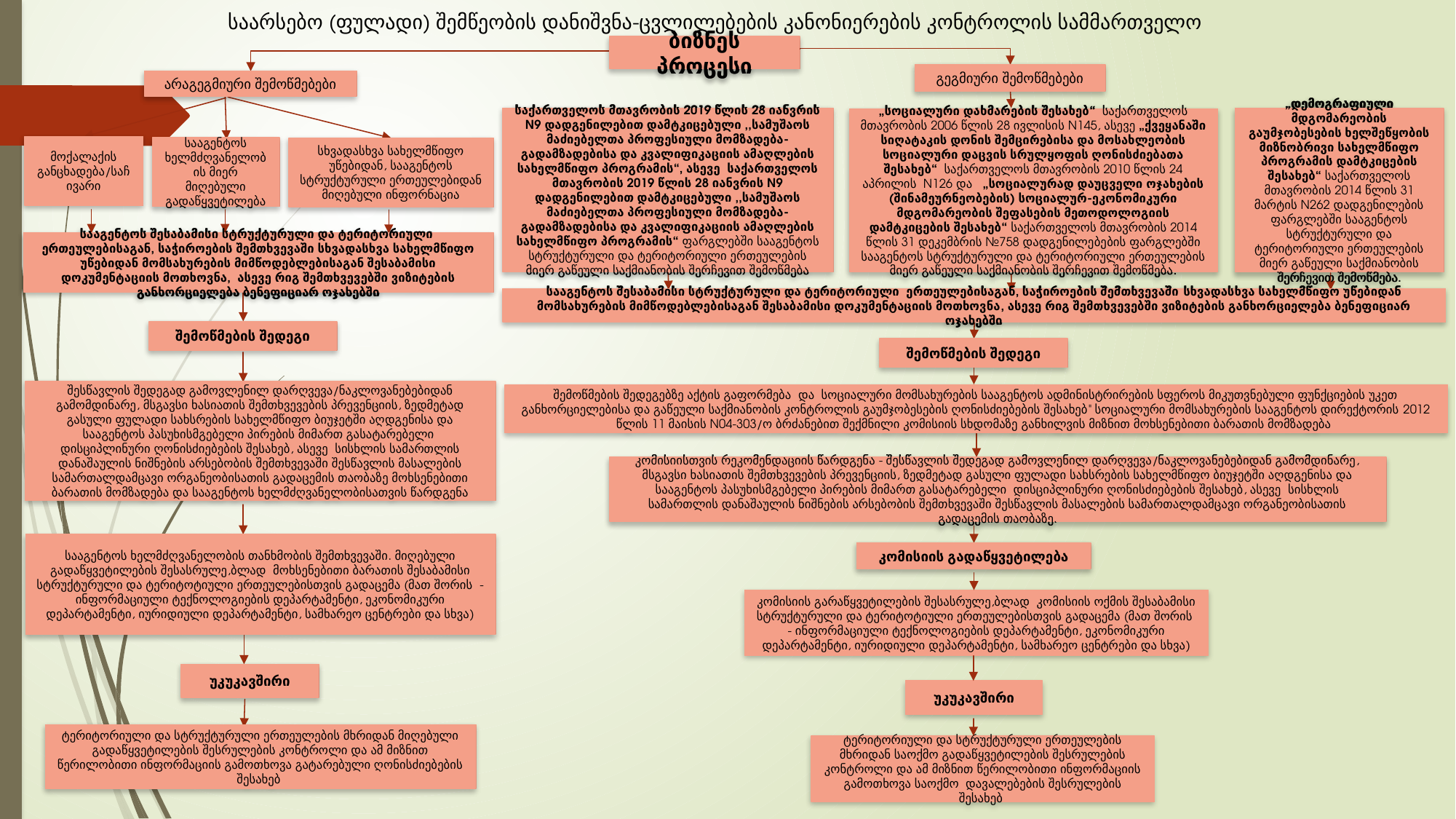

# საარსებო (ფულადი) შემწეობის დანიშვნა-ცვლილებების კანონიერების კონტროლის სამმართველო
ბიზნეს პროცესი
ბიზნეს პროცესი
გეგმიური შემოწმებები
გეგმიური შემოწმებები
არაგეგმიური შემოწმებები
არაგეგმიური შემოწმებები
საქართველოს მთავრობის 2019 წლის 28 იანვრის N9 დადგენილებით დამტკიცებული ,,სამუშაოს მაძიებელთა პროფესიული მომზადება-გადამზადებისა და კვალიფიკაციის ამაღლების სახელმწიფო პროგრამის“, ასევე  საქართველოს მთავრობის 2019 წლის 28 იანვრის N9 დადგენილებით დამტკიცებული ,,სამუშაოს მაძიებელთა პროფესიული მომზადება-გადამზადებისა და კვალიფიკაციის ამაღლების სახელმწიფო პროგრამის“ ფარგლებში სააგენტოს სტრუქტურული და ტერიტორიული ერთეულების მიერ გაწეული საქმიანობის შერჩევით შემოწმება
საქართველოს მთავრობის 2019 წლის 28 იანვრის N9 დადგენილებით დამტკიცებული ,,სამუშაოს მაძიებელთა პროფესიული მომზადება-გადამზადებისა და კვალიფიკაციის ამაღლების სახელმწიფო პროგრამის“, ასევე  საქართველოს მთავრობის 2019 წლის 28 იანვრის N9 დადგენილებით დამტკიცებული ,,სამუშაოს მაძიებელთა პროფესიული მომზადება-გადამზადებისა და კვალიფიკაციის ამაღლების სახელმწიფო პროგრამის“ ფარგლებში სააგენტოს სტრუქტურული და ტერიტორიული ერთეულების მიერ გაწეული საქმიანობის შერჩევით შემოწმება
„დემოგრაფიული მდგომარეობის გაუმჯობესების ხელშეწყობის მიზნობრივი სახელმწიფო პროგრამის დამტკიცების შესახებ“ საქართველოს მთავრობის 2014 წლის 31 მარტის N262 დადგენილების ფარგლებში სააგენტოს სტრუქტურული და ტერიტორიული ერთეულების მიერ გაწეული საქმიანობის შერჩევით შემოწმება.
„დემოგრაფიული მდგომარეობის გაუმჯობესების ხელშეწყობის მიზნობრივი სახელმწიფო პროგრამის დამტკიცების შესახებ“ საქართველოს მთავრობის 2014 წლის 31 მარტის N262 დადგენილების ფარგლებში სააგენტოს სტრუქტურული და ტერიტორიული ერთეულების მიერ გაწეული საქმიანობის შერჩევით შემოწმება.
„სოციალური დახმარების შესახებ“  საქართველოს მთავრობის 2006 წლის 28 ივლისის N145, ასევე „ქვეყანაში სიღატაკის დონის შემცირებისა და მოსახლეობის სოციალური დაცვის სრულყოფის ღონისძიებათა შესახებ“  საქართველოს მთავრობის 2010 წლის 24 აპრილის  N126 და   „სოციალურად დაუცველი ოჯახების (შინამეურნეობების) სოციალურ-ეკონომიკური მდგომარეობის შეფასების მეთოდოლოგიის დამტკიცების შესახებ“ საქართველოს მთავრობის 2014 წლის 31 დეკემბრის №758 დადგენილებების ფარგლებში სააგენტოს სტრუქტურული და ტერიტორიული ერთეულების მიერ გაწეული საქმიანობის შერჩევით შემოწმება.
„სოციალური დახმარების შესახებ“  საქართველოს მთავრობის 2006 წლის 28 ივლისის N145, ასევე „ქვეყანაში სიღატაკის დონის შემცირებისა და მოსახლეობის სოციალური დაცვის სრულყოფის ღონისძიებათა შესახებ“  საქართველოს მთავრობის 2010 წლის 24 აპრილის  N126 და   „სოციალურად დაუცველი ოჯახების (შინამეურნეობების) სოციალურ-ეკონომიკური მდგომარეობის შეფასების მეთოდოლოგიის დამტკიცების შესახებ“ საქართველოს მთავრობის 2014 წლის 31 დეკემბრის №758 დადგენილებების ფარგლებში სააგენტოს სტრუქტურული და ტერიტორიული ერთეულების მიერ გაწეული საქმიანობის შერჩევით შემოწმება.
მოქალაქის განცხადება/საჩივარი
მოქალაქის განცხადება/საჩივარი
სააგენტოს ხელმძღვანელობის მიერ მიღებული გადაწყვეტილება
სააგენტოს ხელმძღვანელობის მიერ მიღებული გადაწყვეტილება
სხვადასხვა სახელმწიფო უწებიდან, სააგენტოს სტრუქტურული ერთეულებიდან მიღებული ინფორნაცია
სხვადასხვა სახელმწიფო უწებიდან, სააგენტოს სტრუქტურული ერთეულებიდან მიღებული ინფორნაცია
სააგენტოს შესაბამისი სტრუქტურული და ტერიტორიული  ერთეულებისაგან, საჭიროების შემთხვევაში სხვადასხვა სახელმწიფო უწებიდან მომსახურების მიმწოდებლებისაგან შესაბამისი დოკუმენტაციის მოთხოვნა,  ასევე რიგ შემთხვევებში ვიზიტების განხორციელება ბენეფიციარ ოჯახებში
სააგენტოს შესაბამისი სტრუქტურული და ტერიტორიული  ერთეულებისაგან, საჭიროების შემთხვევაში სხვადასხვა სახელმწიფო უწებიდან მომსახურების მიმწოდებლებისაგან შესაბამისი დოკუმენტაციის მოთხოვნა,  ასევე რიგ შემთხვევებში ვიზიტების განხორციელება ბენეფიციარ ოჯახებში
სააგენტოს შესაბამისი სტრუქტურული და ტერიტორიული  ერთეულებისაგან, საჭიროების შემთხვევაში სხვადასხვა სახელმწიფო უწებიდან მომსახურების მიმწოდებლებისაგან შესაბამისი დოკუმენტაციის მოთხოვნა, ასევე რიგ შემთხვევებში ვიზიტების განხორციელება ბენეფიციარ ოჯახებში
სააგენტოს შესაბამისი სტრუქტურული და ტერიტორიული  ერთეულებისაგან, საჭიროების შემთხვევაში სხვადასხვა სახელმწიფო უწებიდან მომსახურების მიმწოდებლებისაგან შესაბამისი დოკუმენტაციის მოთხოვნა, ასევე რიგ შემთხვევებში ვიზიტების განხორციელება ბენეფიციარ ოჯახებში
შემოწმების შედეგი
შემოწმების შედეგი
შემოწმების შედეგი
შემოწმების შედეგი

შესწავლის შედეგად გამოვლენილ დარღვევა/ნაკლოვანებებიდან გამომდინარე, მსგავსი ხასიათის შემთხვევების პრევენციის, ზედმეტად გასული ფულადი სახსრების სახელმწიფო ბიუჯეტში აღდგენისა და სააგენტოს პასუხისმგებელი პირების მიმართ გასატარებელი  დისციპლინური ღონისძიებების შესახებ, ასევე  სისხლის სამართლის დანაშაულის ნიშნების არსებობის შემთხვევაში შესწავლის მასალების სამართალდამცავი ორგანეობისათის გადაცემის თაობაზე მოხსენებითი ბარათის მომზადება და სააგენტოს ხელმძღვანელობისათვის წარდგენა

შესწავლის შედეგად გამოვლენილ დარღვევა/ნაკლოვანებებიდან გამომდინარე, მსგავსი ხასიათის შემთხვევების პრევენციის, ზედმეტად გასული ფულადი სახსრების სახელმწიფო ბიუჯეტში აღდგენისა და სააგენტოს პასუხისმგებელი პირების მიმართ გასატარებელი  დისციპლინური ღონისძიებების შესახებ, ასევე  სისხლის სამართლის დანაშაულის ნიშნების არსებობის შემთხვევაში შესწავლის მასალების სამართალდამცავი ორგანეობისათის გადაცემის თაობაზე მოხსენებითი ბარათის მომზადება და სააგენტოს ხელმძღვანელობისათვის წარდგენა

შემოწმების შედეგებზე აქტის გაფორმება  და  სოციალური მომსახურების სააგენტოს ადმინისტრირების სფეროს მიკუთვნებული ფუნქციების უკეთ განხორციელებისა და გაწეული საქმიანობის კონტროლის გაუმჯობესების ღონისძიებების შესახებ" სოციალური მომსახურების სააგენტოს დირექტორის 2012 წლის 11 მაისის N04-303/ო ბრძანებით შექმნილი კომისიის სხდომაზე განხილვის მიზნით მოხსენებითი ბარათის მომზადება
შემოწმების შედეგებზე აქტის გაფორმება  და  სოციალური მომსახურების სააგენტოს ადმინისტრირების სფეროს მიკუთვნებული ფუნქციების უკეთ განხორციელებისა და გაწეული საქმიანობის კონტროლის გაუმჯობესების ღონისძიებების შესახებ" სოციალური მომსახურების სააგენტოს დირექტორის 2012 წლის 11 მაისის N04-303/ო ბრძანებით შექმნილი კომისიის სხდომაზე განხილვის მიზნით მოხსენებითი ბარათის მომზადება

კომისიისთვის რეკომენდაციის წარდგენა - შესწავლის შედეგად გამოვლენილ დარღვევა/ნაკლოვანებებიდან გამომდინარე, მსგავსი ხასიათის შემთხვევების პრევენციის, ზედმეტად გასული ფულადი სახსრების სახელმწიფო ბიუჯეტში აღდგენისა და სააგენტოს პასუხისმგებელი პირების მიმართ გასატარებელი  დისციპლინური ღონისძიებების შესახებ, ასევე  სისხლის სამართლის დანაშაულის ნიშნების არსებობის შემთხვევაში შესწავლის მასალების სამართალდამცავი ორგანეობისათის გადაცემის თაობაზე.

კომისიისთვის რეკომენდაციის წარდგენა - შესწავლის შედეგად გამოვლენილ დარღვევა/ნაკლოვანებებიდან გამომდინარე, მსგავსი ხასიათის შემთხვევების პრევენციის, ზედმეტად გასული ფულადი სახსრების სახელმწიფო ბიუჯეტში აღდგენისა და სააგენტოს პასუხისმგებელი პირების მიმართ გასატარებელი  დისციპლინური ღონისძიებების შესახებ, ასევე  სისხლის სამართლის დანაშაულის ნიშნების არსებობის შემთხვევაში შესწავლის მასალების სამართალდამცავი ორგანეობისათის გადაცემის თაობაზე.

სააგენტოს ხელმძღვანელობის თანხმობის შემთხვევაში. მიღებული გადაწყვეტილების შესასრულე,ბლად  მოხსენებითი ბარათის შესაბამისი სტრუქტურული და ტერიტოტიული ერთეულებისთვის გადაცემა (მათ შორის  - ინფორმაციული ტექნოლოგიების დეპარტამენტი, ეკონომიკური დეპარტამენტი, იურიდიული დეპარტამენტი, სამხარეო ცენტრები და სხვა)

სააგენტოს ხელმძღვანელობის თანხმობის შემთხვევაში. მიღებული გადაწყვეტილების შესასრულე,ბლად  მოხსენებითი ბარათის შესაბამისი სტრუქტურული და ტერიტოტიული ერთეულებისთვის გადაცემა (მათ შორის  - ინფორმაციული ტექნოლოგიების დეპარტამენტი, ეკონომიკური დეპარტამენტი, იურიდიული დეპარტამენტი, სამხარეო ცენტრები და სხვა)

კომისიის გადაწყვეტილება
კომისიის გადაწყვეტილება

კომისიის გარაწყვეტილების შესასრულე,ბლად  კომისიის ოქმის შესაბამისი სტრუქტურული და ტერიტოტიული ერთეულებისთვის გადაცემა (მათ შორის  - ინფორმაციული ტექნოლოგიების დეპარტამენტი, ეკონომიკური დეპარტამენტი, იურიდიული დეპარტამენტი, სამხარეო ცენტრები და სხვა)

უკუკავშირი
უკუკავშირი
უკუკავშირი
ტერიტორიული და სტრუქტურული ერთეულების მხრიდან მიღებული გადაწყვეტილების შესრულების კონტროლი და ამ მიზნით წერილობითი ინფორმაციის გამოთხოვა გატარებული ღონისძიებების შესახებ
ტერიტორიული და სტრუქტურული ერთეულების მხრიდან მიღებული გადაწყვეტილების შესრულების კონტროლი და ამ მიზნით წერილობითი ინფორმაციის გამოთხოვა გატარებული ღონისძიებების შესახებ
ტერიტორიული და სტრუქტურული ერთეულების მხრიდან საოქმო გადაწყვეტილების შესრულების კონტროლი და ამ მიზნით წერილობითი ინფორმაციის გამოთხოვა საოქმო  დავალებების შესრულების შესახებ